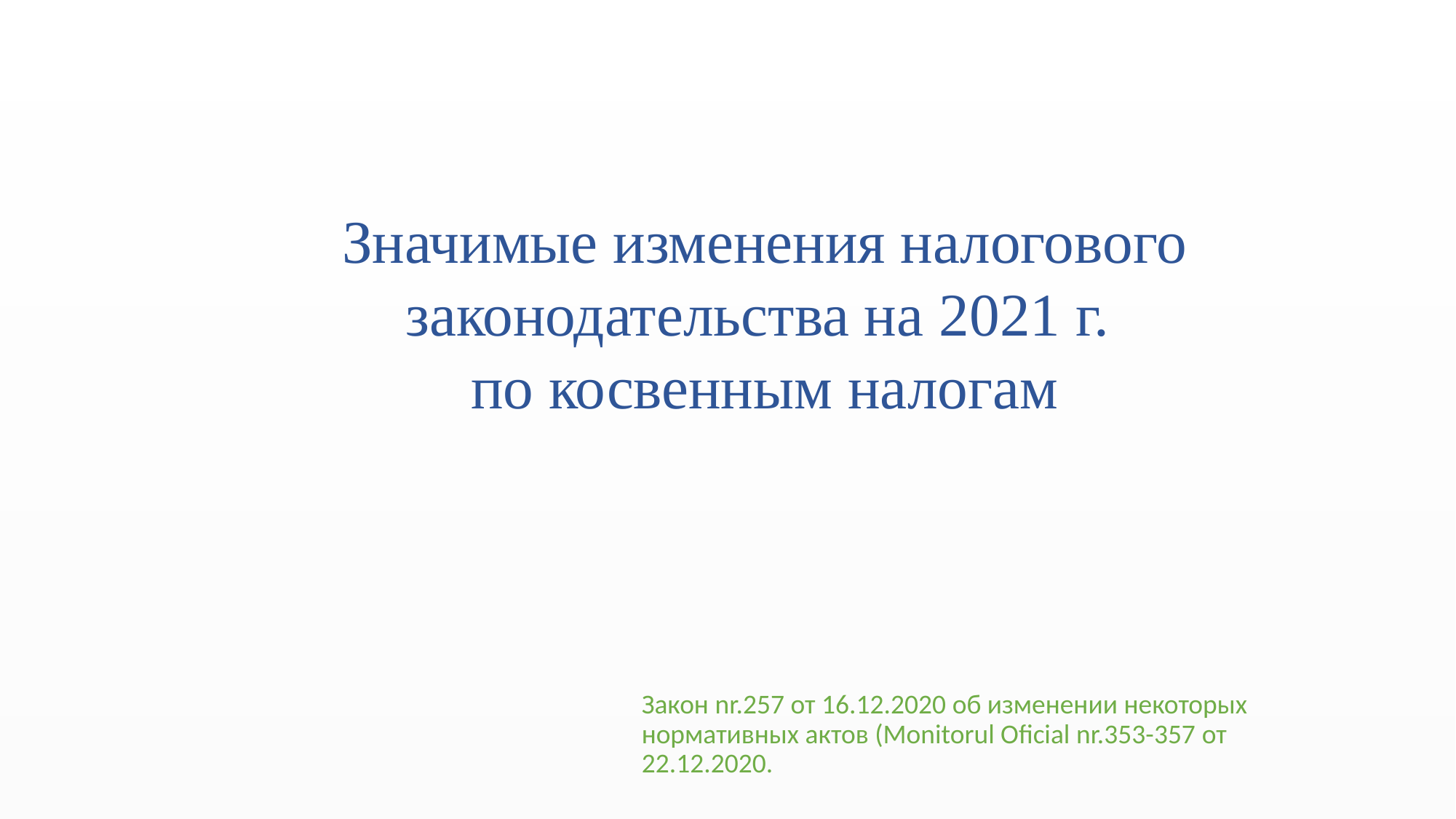

# Значимые изменения налогового законодательства на 2021 г. по косвенным налогам
Закон nr.257 от 16.12.2020 об изменении некоторых нормативных актов (Monitorul Oficial nr.353-357 от 22.12.2020.